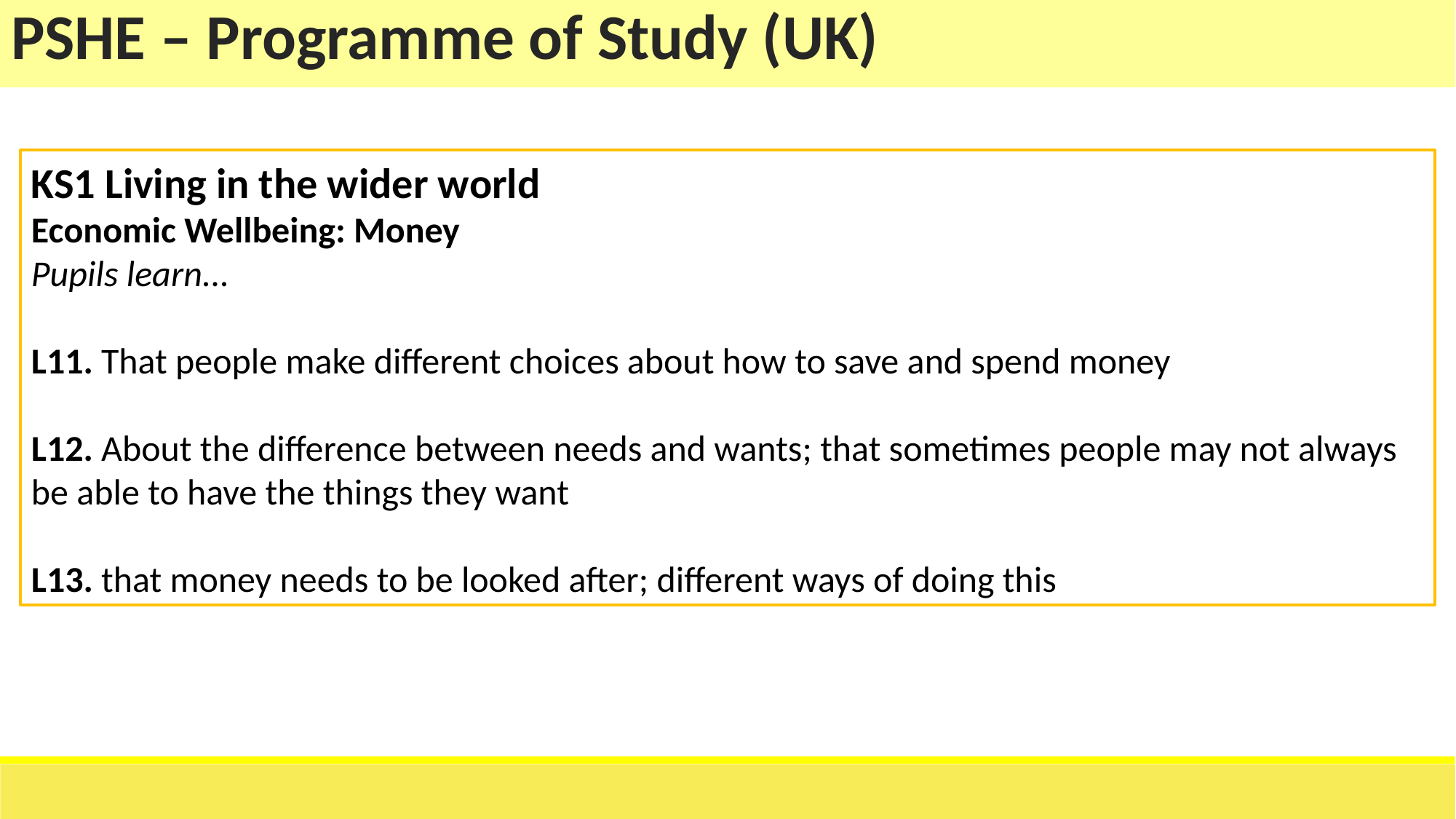

| PSHE – Programme of Study (UK) |
| --- |
KS1 Living in the wider world
Economic Wellbeing: Money
Pupils learn...

L11. That people make different choices about how to save and spend money

L12. About the difference between needs and wants; that sometimes people may not always be able to have the things they want

L13. that money needs to be looked after; different ways of doing this